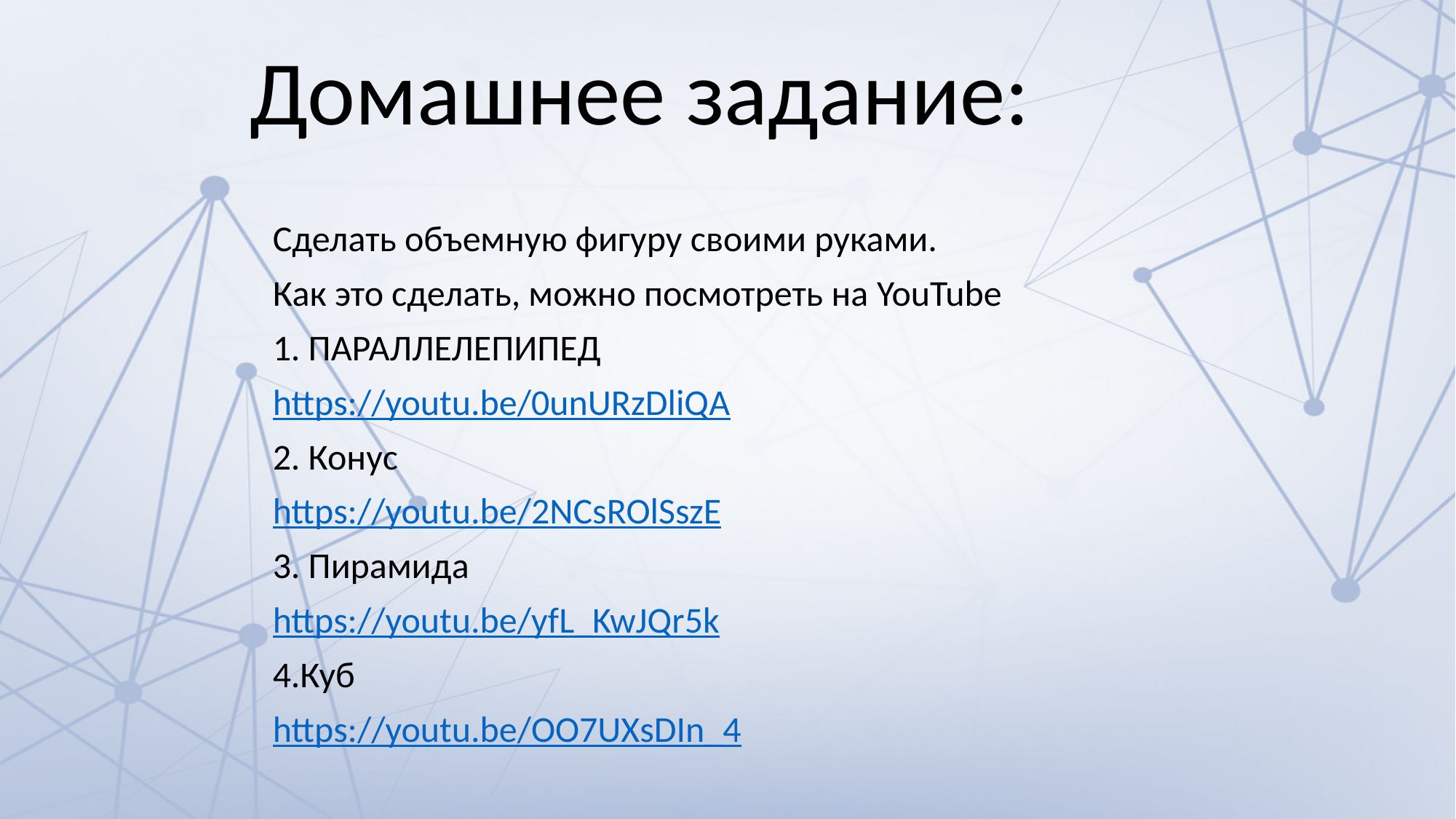

# Домашнее задание:
Сделать объемную фигуру своими руками.
Как это сделать, можно посмотреть на YouTube
1. ПАРАЛЛЕЛЕПИПЕД
https://youtu.be/0unURzDliQA
2. Конус
https://youtu.be/2NCsROlSszE
3. Пирамида
https://youtu.be/yfL_KwJQr5k
4.Куб
https://youtu.be/OO7UXsDIn_4